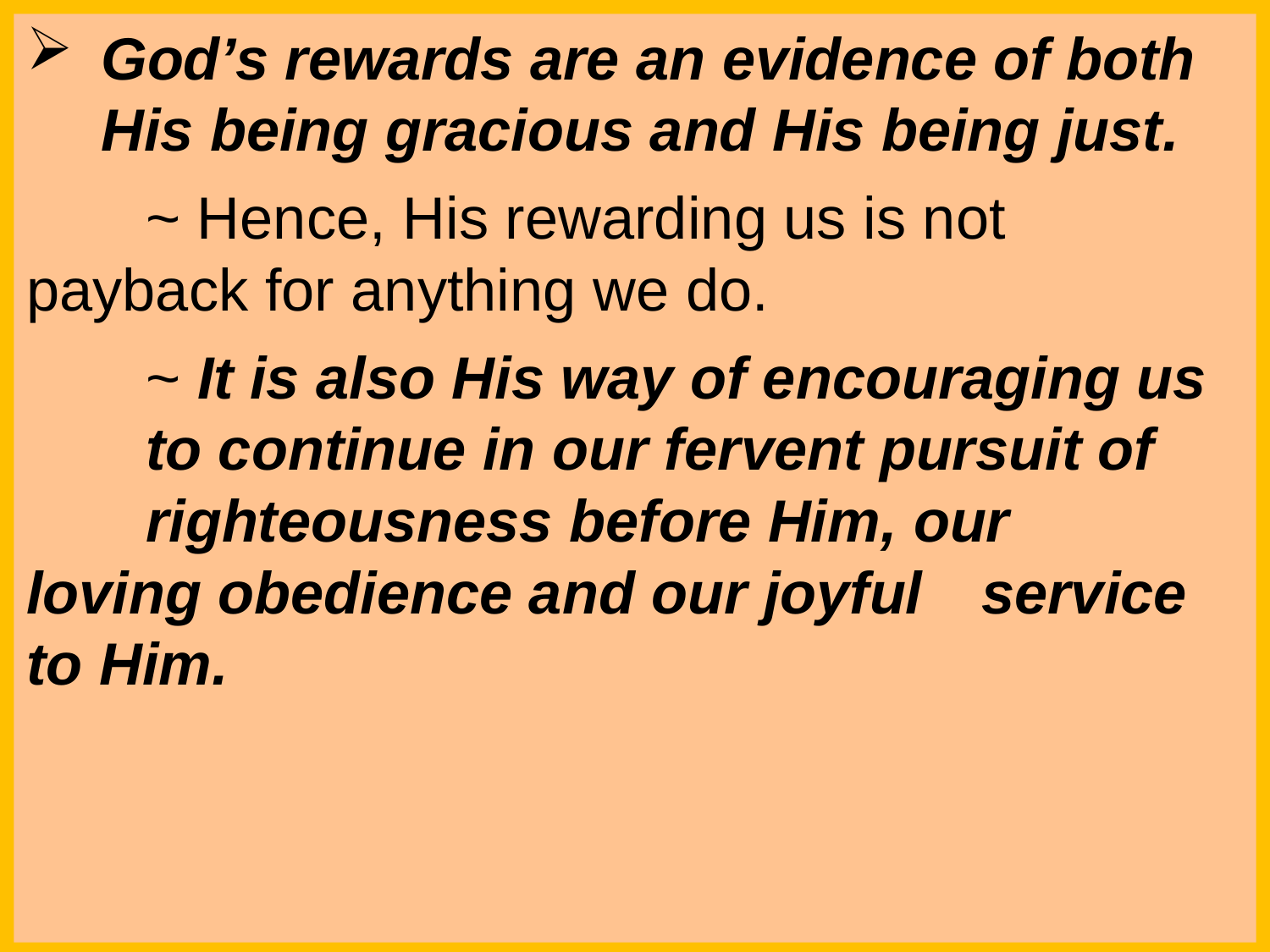

God’s rewards are an evidence of both His being gracious and His being just.
		~ Hence, His rewarding us is not 							payback for anything we do.
		~ It is also His way of encouraging us 					to continue in our fervent pursuit of 					righteousness before Him, our 						loving obedience and our joyful 						service to Him.